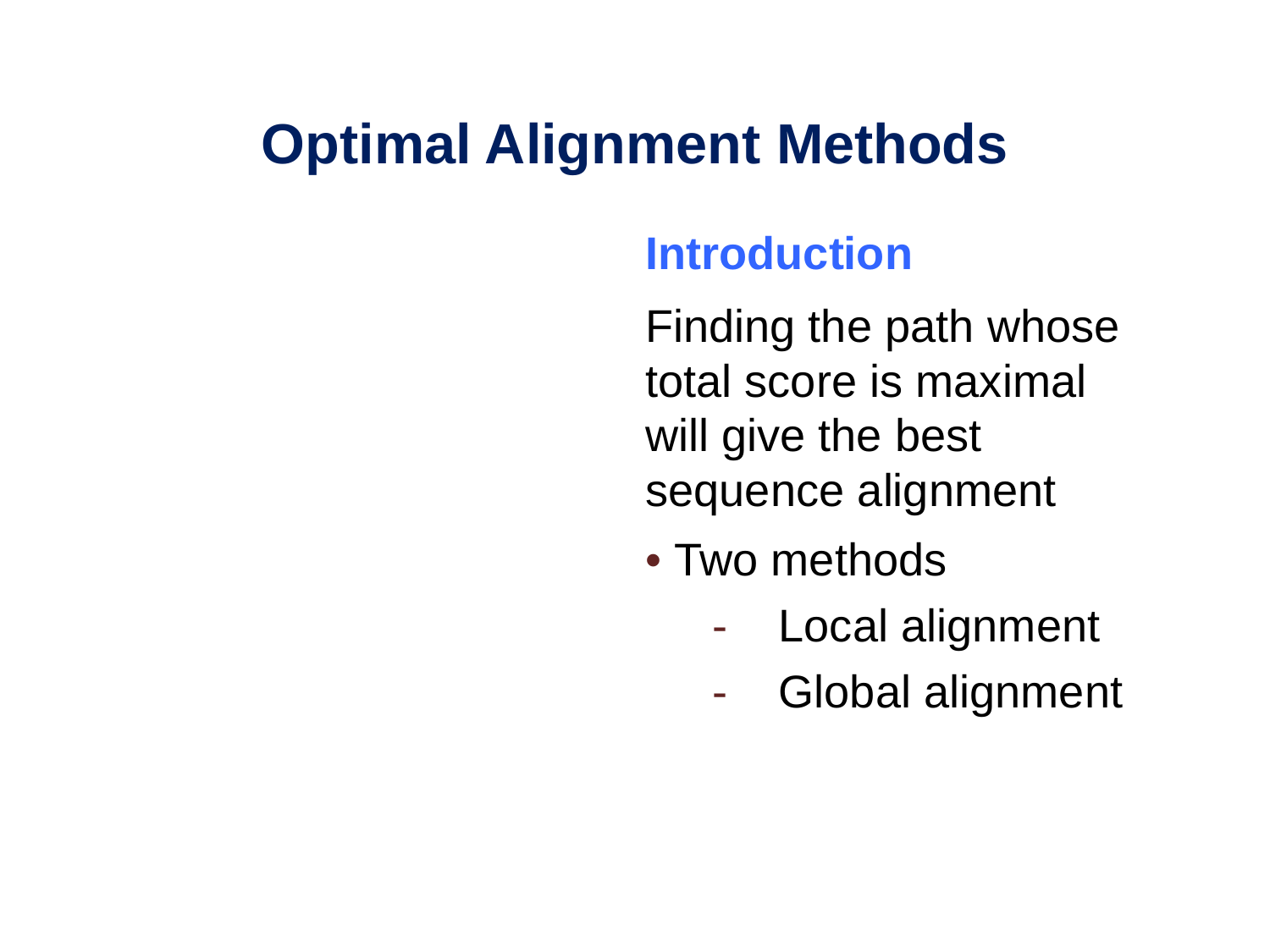

Optimal Alignment Methods
Introduction
Finding the path whose total score is maximal will give the best sequence alignment
• Two methods
-    Local alignment
-    Global alignment